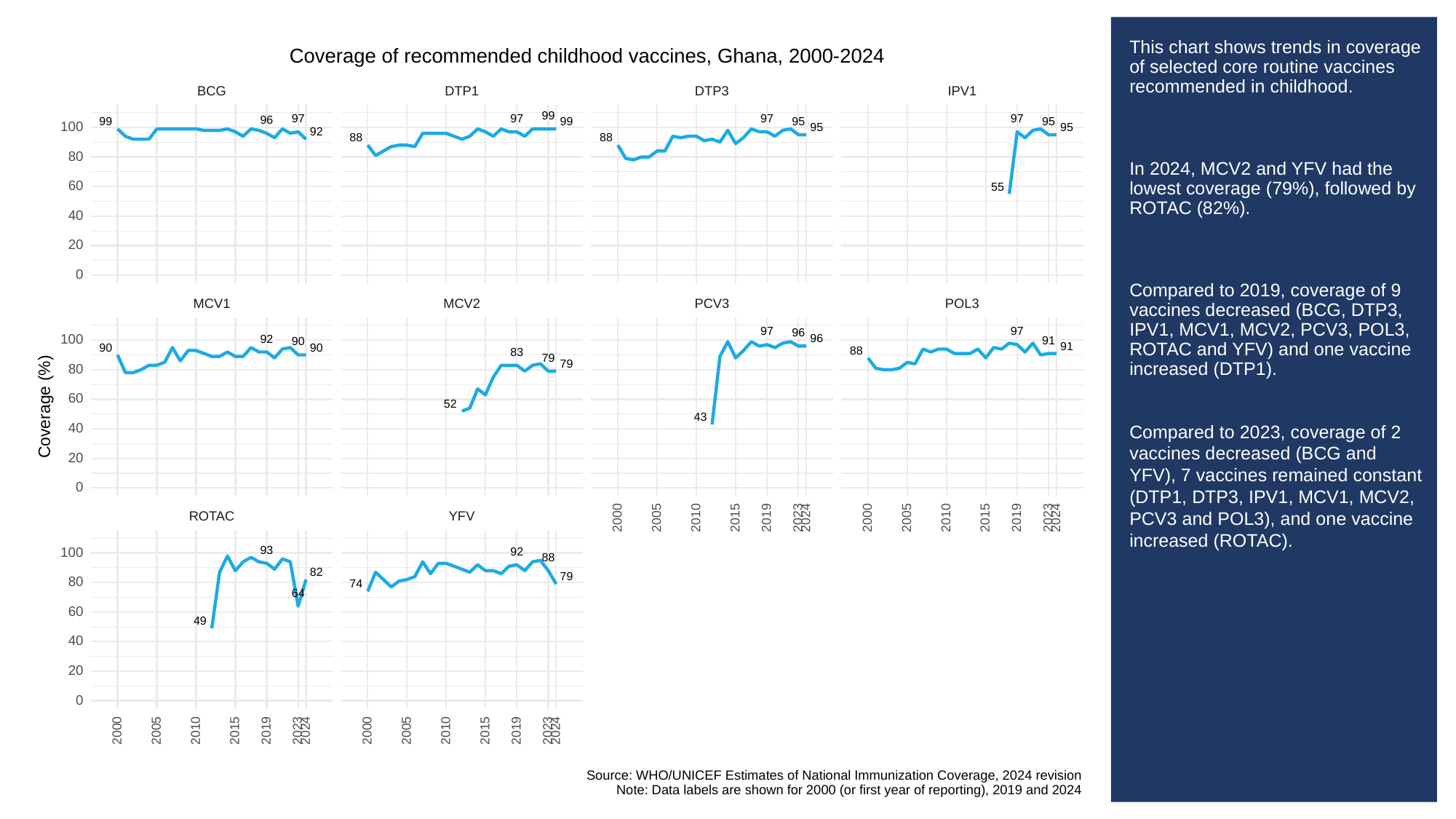

# This chart shows trends in coverage of selected core routine vaccines recommended in childhood.

In 2024, MCV2 and YFV had the lowest coverage (79%), followed by ROTAC (82%).

Compared to 2019, coverage of 9 vaccines decreased (BCG, DTP3, IPV1, MCV1, MCV2, PCV3, POL3, ROTAC and YFV) and one vaccine increased (DTP1).

Compared to 2023, coverage of 2 vaccines decreased (BCG and YFV), 7 vaccines remained constant (DTP1, DTP3, IPV1, MCV1, MCV2, PCV3 and POL3), and one vaccine increased (ROTAC).

Coverage of recommended childhood vaccines, Ghana, 2000-2024
BCG
DTP3
DTP1
IPV1

99

97
97
97
97
96
99
99
95
95
100
95
95

92

88
88

80

60
55

40

20

0

POL3
PCV3
MCV1
MCV2

97
97
96
96
100
92
91
90

91

90
90
88

83
79

79

80

60
Coverage (%)

52
43

40

20

0

ROTAC
YFV
2023
2023
2000
2005
2010
2015
2019
2024
2000
2005
2010
2015
2019
2024

93
100
92

88

82
79
80
74

64

60

49

40

20

0

2023
2023
2000
2005
2010
2015
2019
2024
2000
2005
2010
2015
2019
2024
Source: WHO/UNICEF Estimates of National Immunization Coverage, 2024 revision
Note: Data labels are shown for 2000 (or first year of reporting), 2019 and 2024